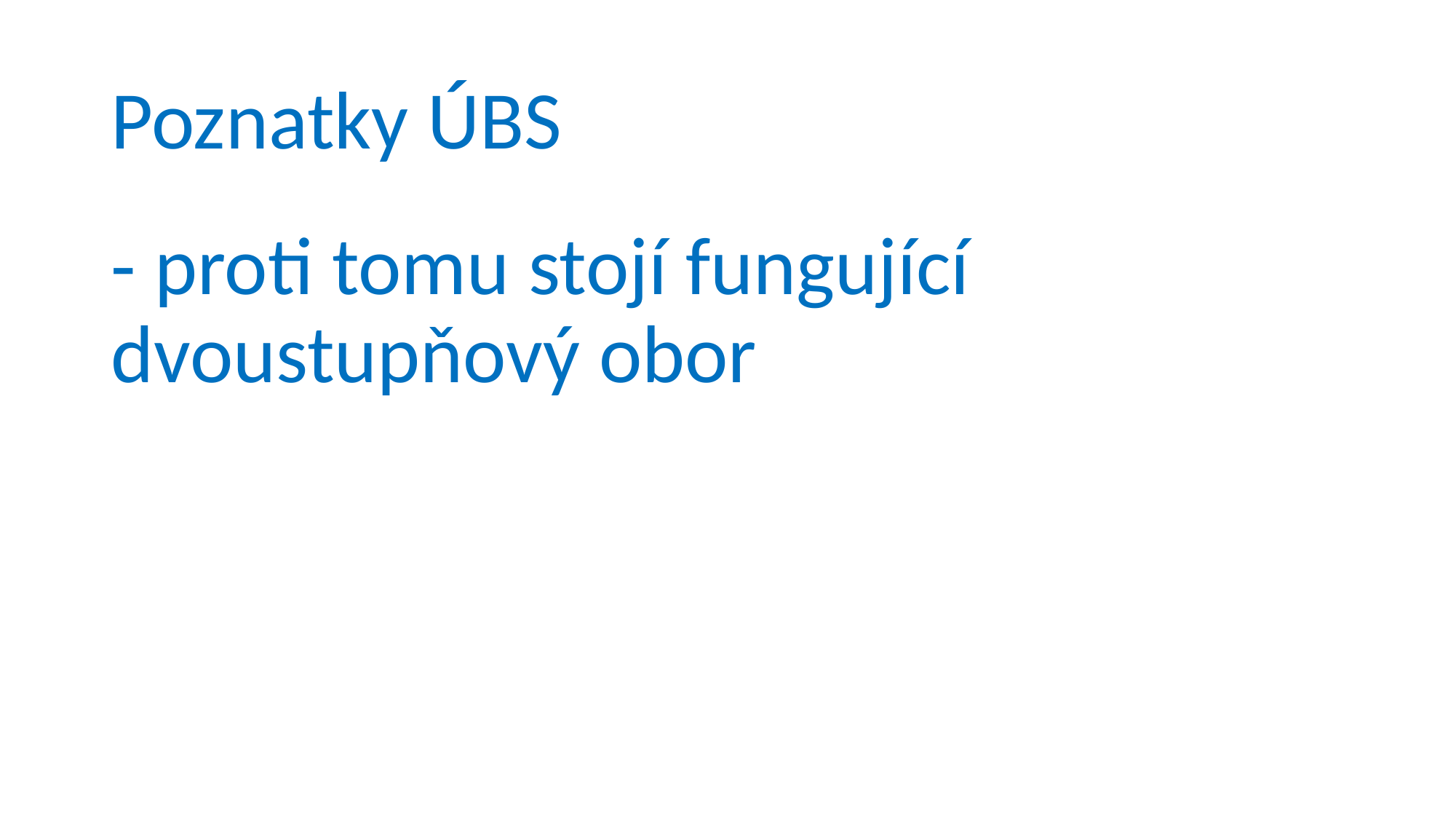

# Poznatky ÚBS
- proti tomu stojí fungující dvoustupňový obor